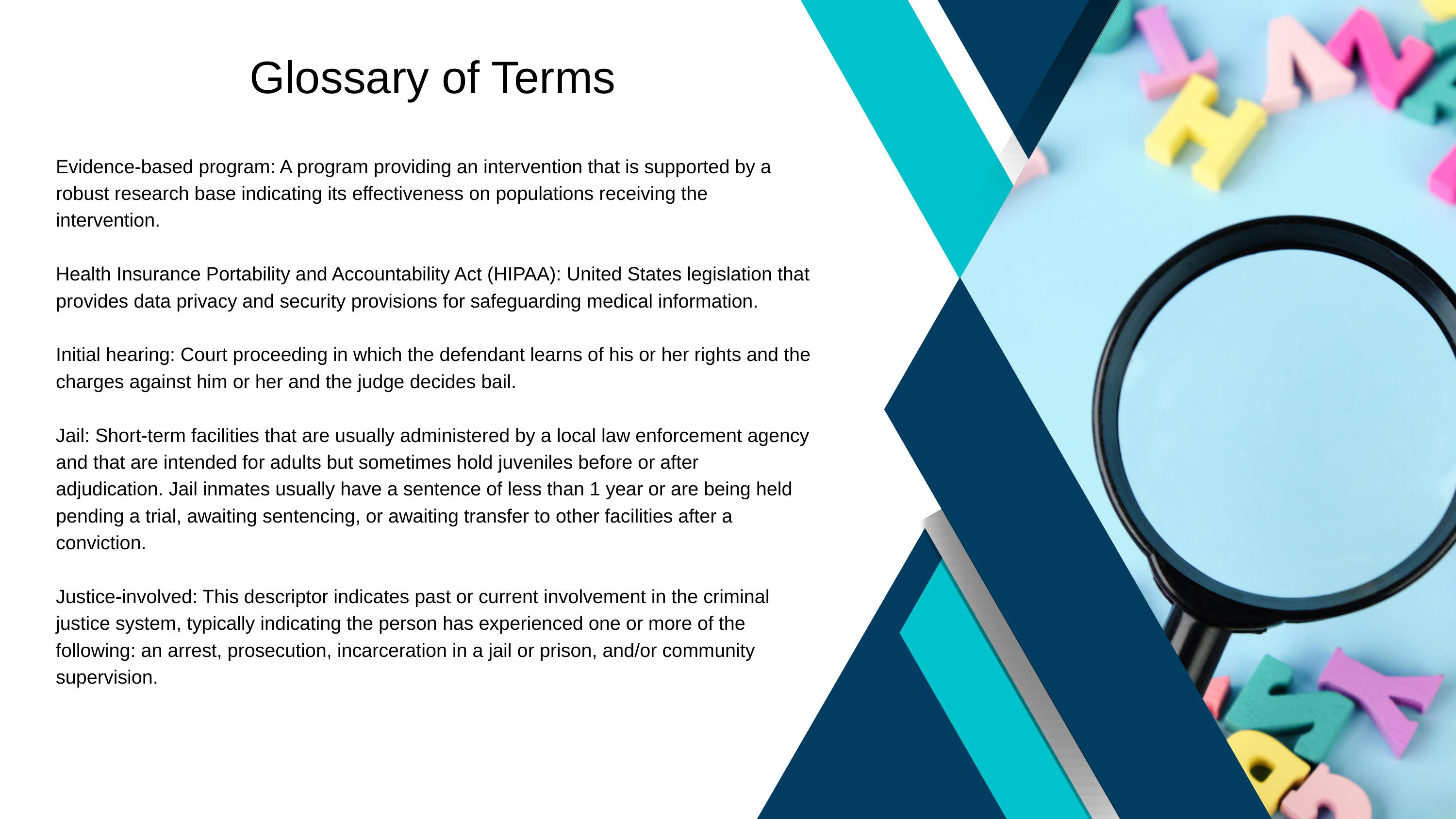

Glossary of Terms

Evidence-based program: A program providing an intervention that is supported by a robust research base indicating its effectiveness on populations receiving the intervention.

Health Insurance Portability and Accountability Act (HIPAA): United States legislation that provides data privacy and security provisions for safeguarding medical information.

Initial hearing: Court proceeding in which the defendant learns of his or her rights and the charges against him or her and the judge decides bail.

Jail: Short-term facilities that are usually administered by a local law enforcement agency and that are intended for adults but sometimes hold juveniles before or after adjudication. Jail inmates usually have a sentence of less than 1 year or are being held pending a trial, awaiting sentencing, or awaiting transfer to other facilities after a conviction.

Justice-involved: This descriptor indicates past or current involvement in the criminal justice system, typically indicating the person has experienced one or more of the following: an arrest, prosecution, incarceration in a jail or prison, and/or community supervision.